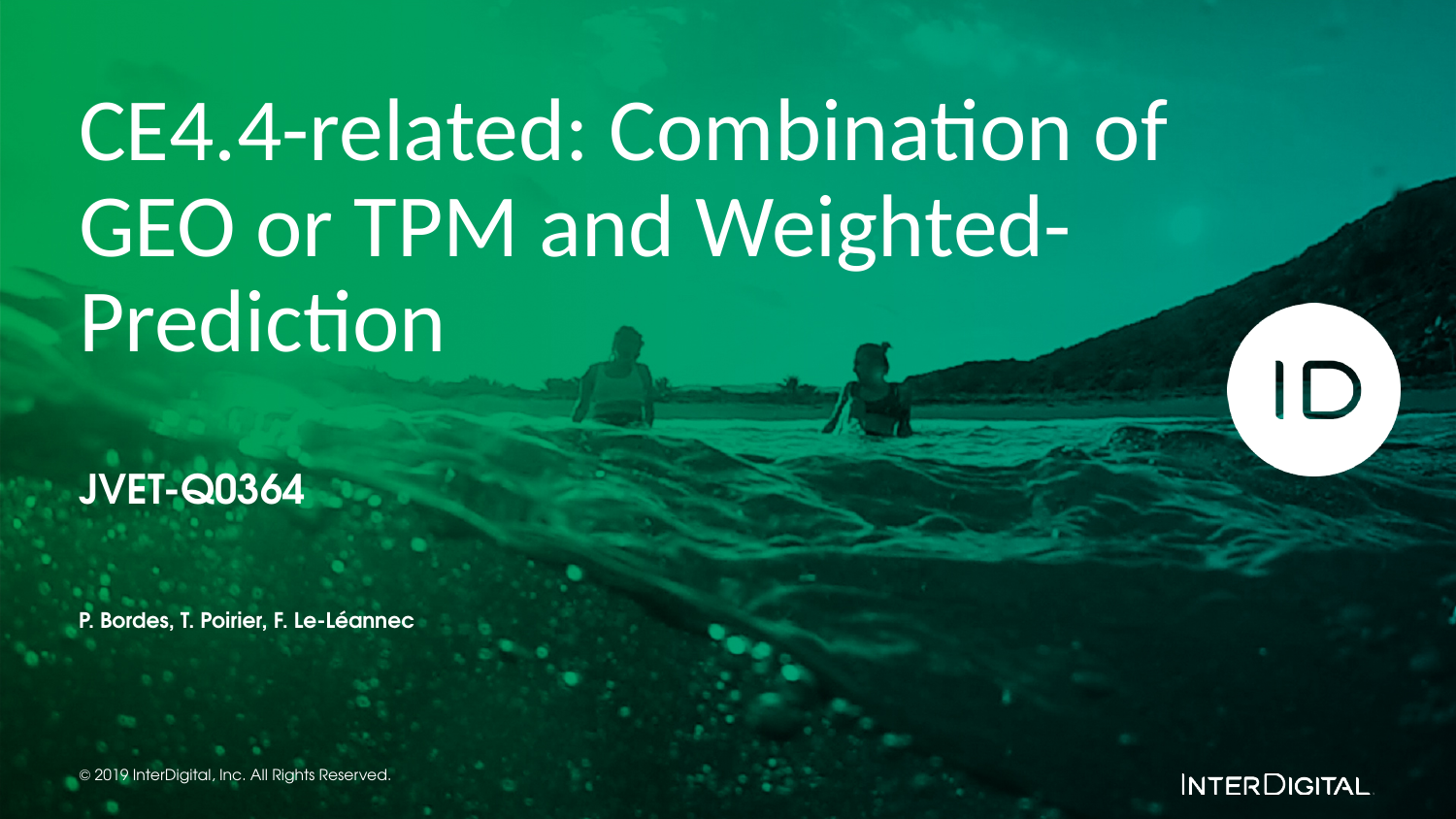

CE4.4-related: Combination of GEO or TPM and Weighted-Prediction

JVET-Q0364

P. Bordes, T. Poirier, F. Le-Léannec